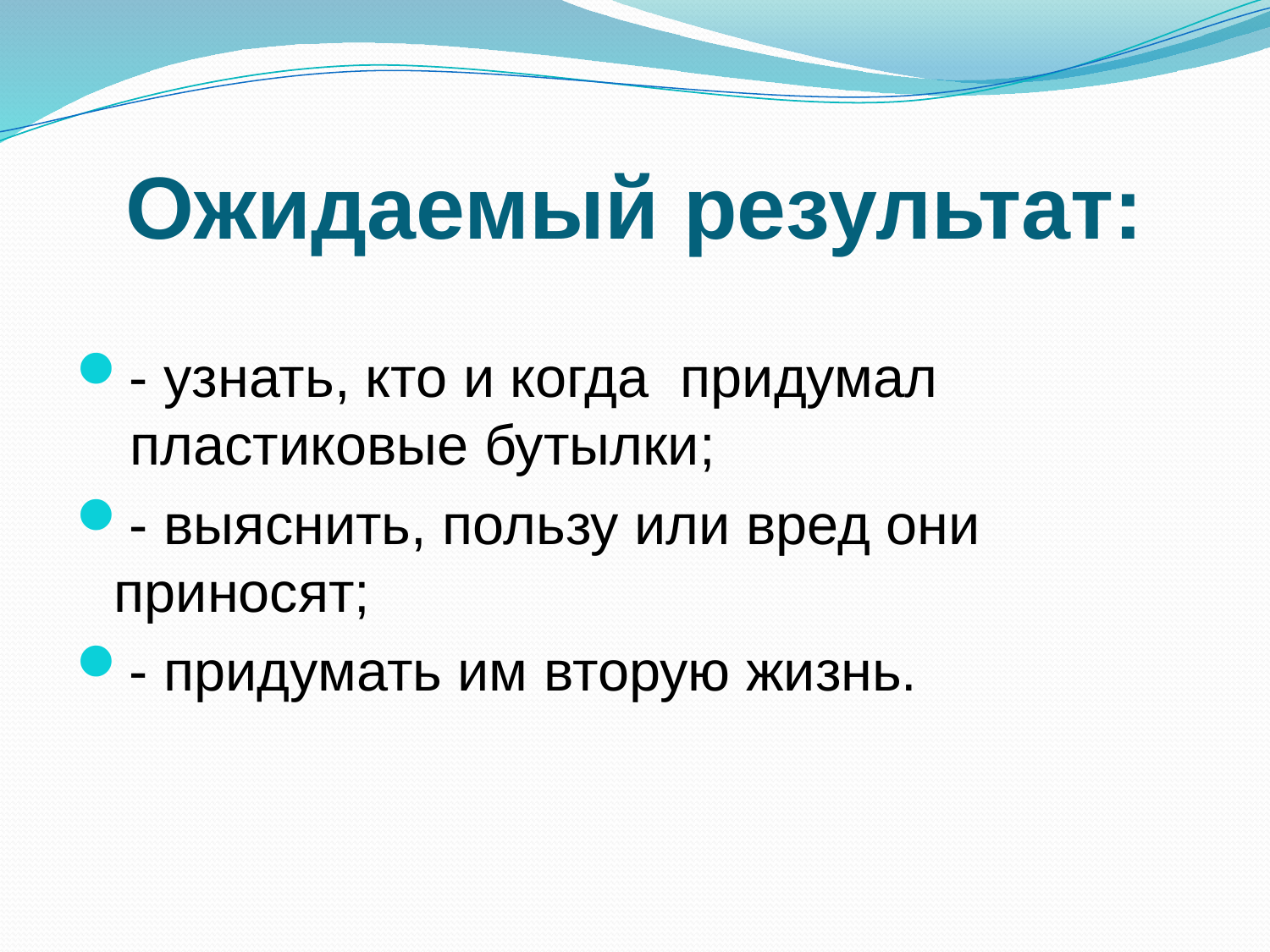

# Ожидаемый результат:

- узнать, кто и когда  придумал  пластиковые бутылки;
- выяснить, пользу или вред они приносят;
- придумать им вторую жизнь.